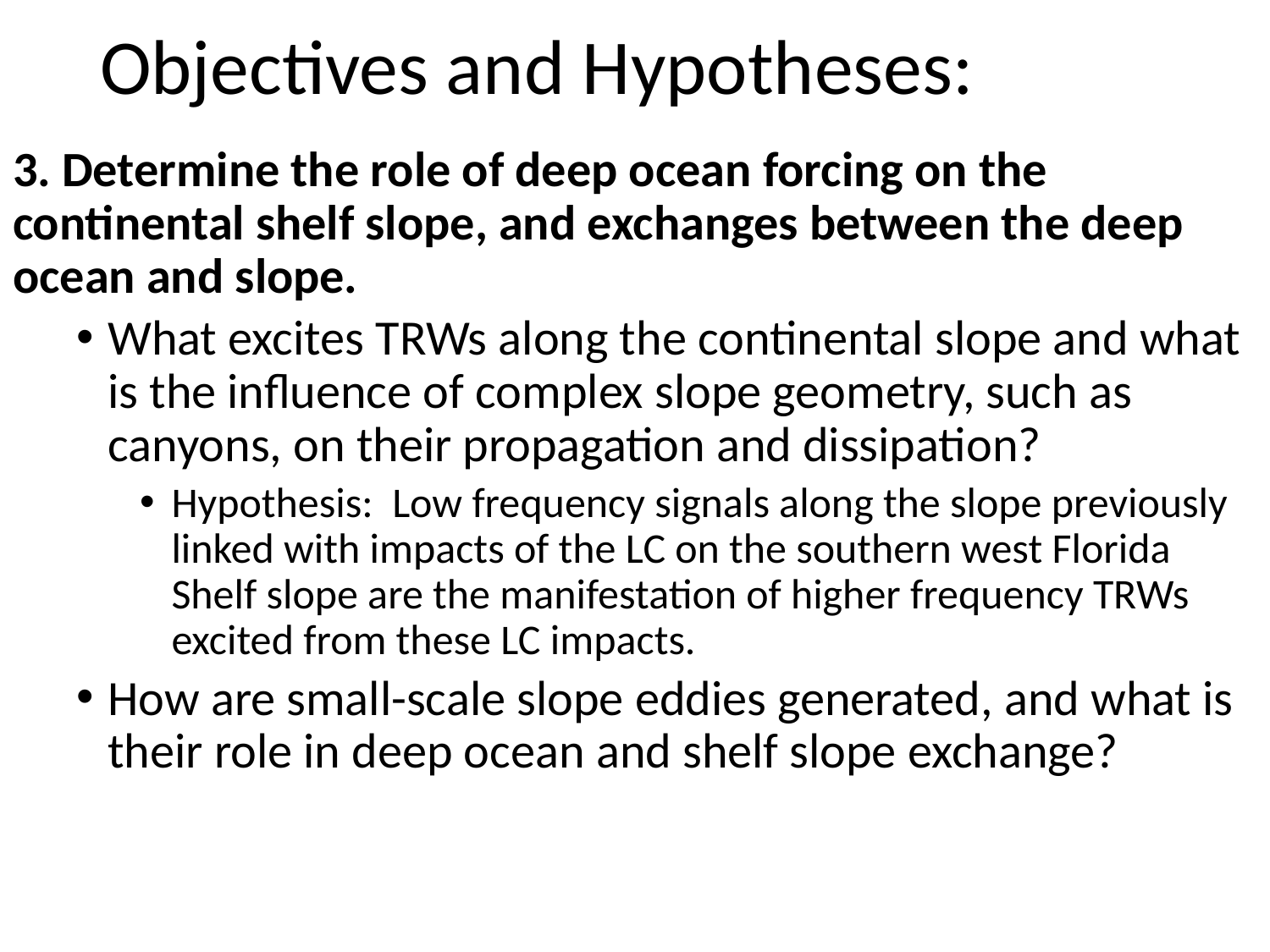

# Objectives and Hypotheses:
3. Determine the role of deep ocean forcing on the continental shelf slope, and exchanges between the deep ocean and slope.
What excites TRWs along the continental slope and what is the influence of complex slope geometry, such as canyons, on their propagation and dissipation?
Hypothesis:  Low frequency signals along the slope previously linked with impacts of the LC on the southern west Florida Shelf slope are the manifestation of higher frequency TRWs excited from these LC impacts.
How are small-scale slope eddies generated, and what is their role in deep ocean and shelf slope exchange?